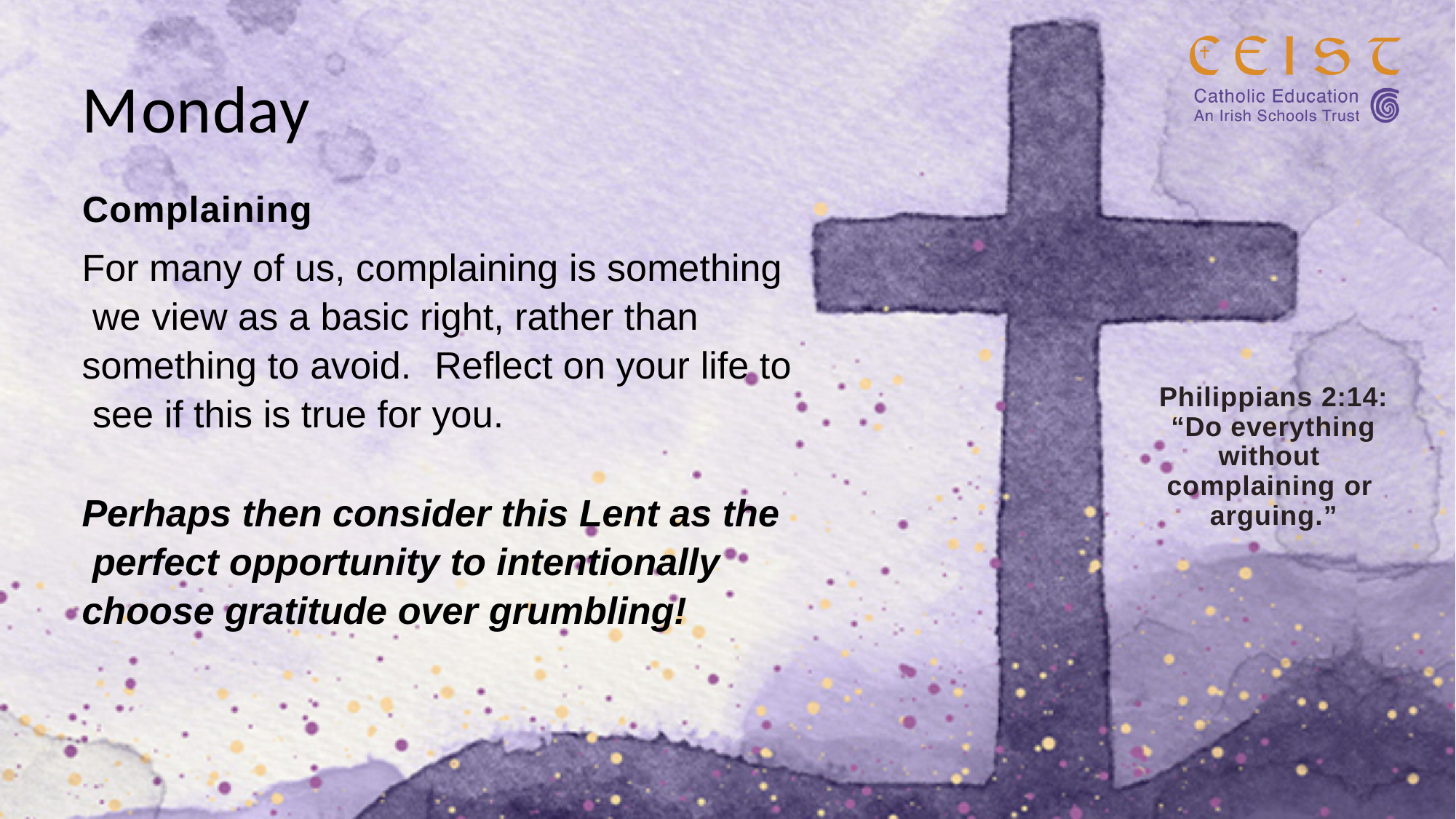

Monday
Complaining
For many of us, complaining is something  we view as a basic right, rather than  something to avoid.	Reflect on your life to  see if this is true for you.
Philippians 2:14:  “Do everything  without  complaining or  arguing.”
Perhaps then consider this Lent as the  perfect opportunity to intentionally  choose gratitude over grumbling!